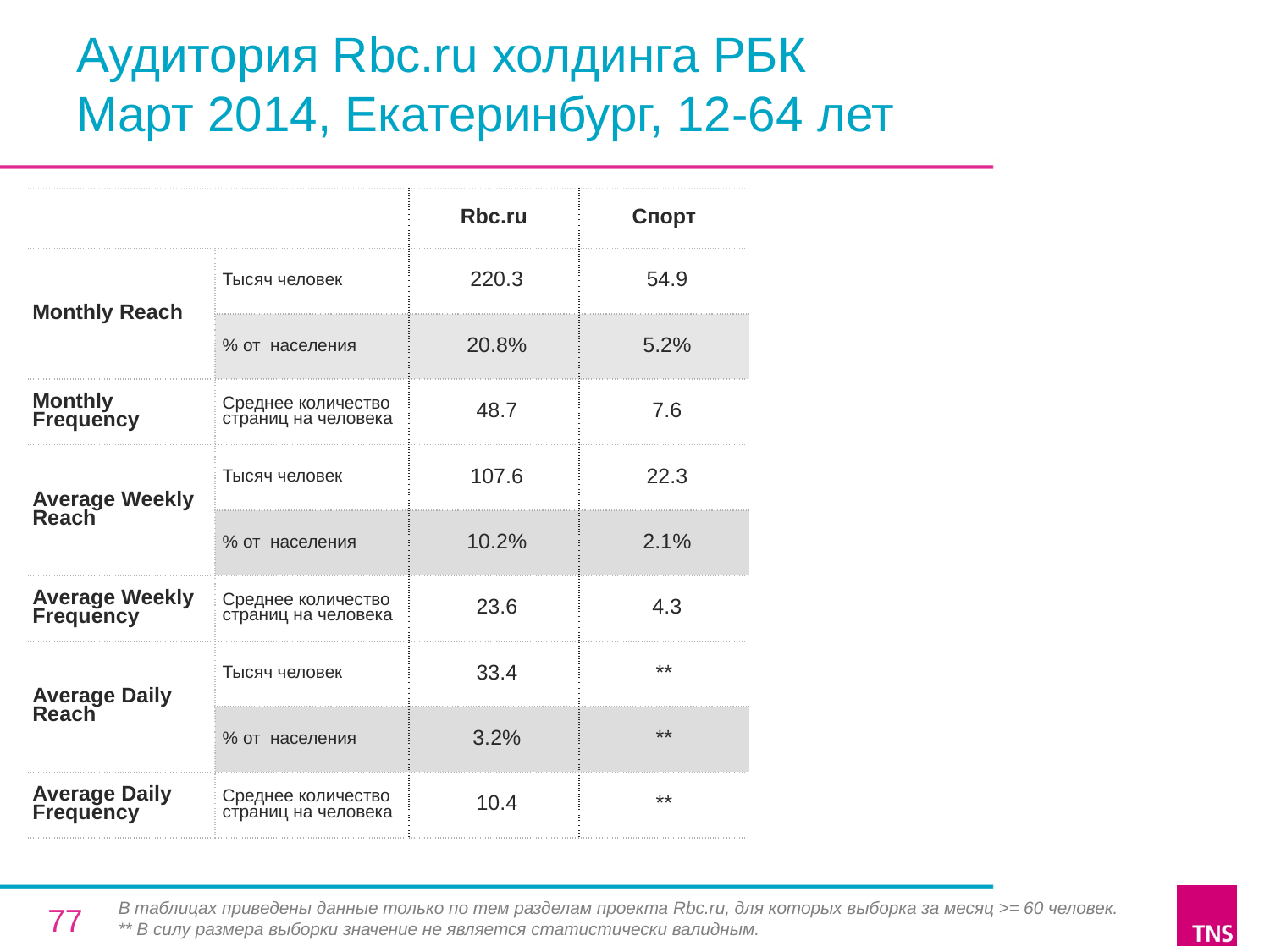

# Аудитория Rbc.ru холдинга РБК Март 2014, Екатеринбург, 12-64 лет
|  |  | Rbc.ru | Спорт |
| --- | --- | --- | --- |
| Monthly Reach | Тысяч человек | 220.3 | 54.9 |
|  | % от населения | 20.8% | 5.2% |
| Monthly Frequency | Среднее количество страниц на человека | 48.7 | 7.6 |
| Average Weekly Reach | Тысяч человек | 107.6 | 22.3 |
|  | % от населения | 10.2% | 2.1% |
| Average Weekly Frequency | Среднее количество страниц на человека | 23.6 | 4.3 |
| Average Daily Reach | Тысяч человек | 33.4 | \*\* |
|  | % от населения | 3.2% | \*\* |
| Average Daily Frequency | Среднее количество страниц на человека | 10.4 | \*\* |
В таблицах приведены данные только по тем разделам проекта Rbc.ru, для которых выборка за месяц >= 60 человек.
** В силу размера выборки значение не является статистически валидным.
77